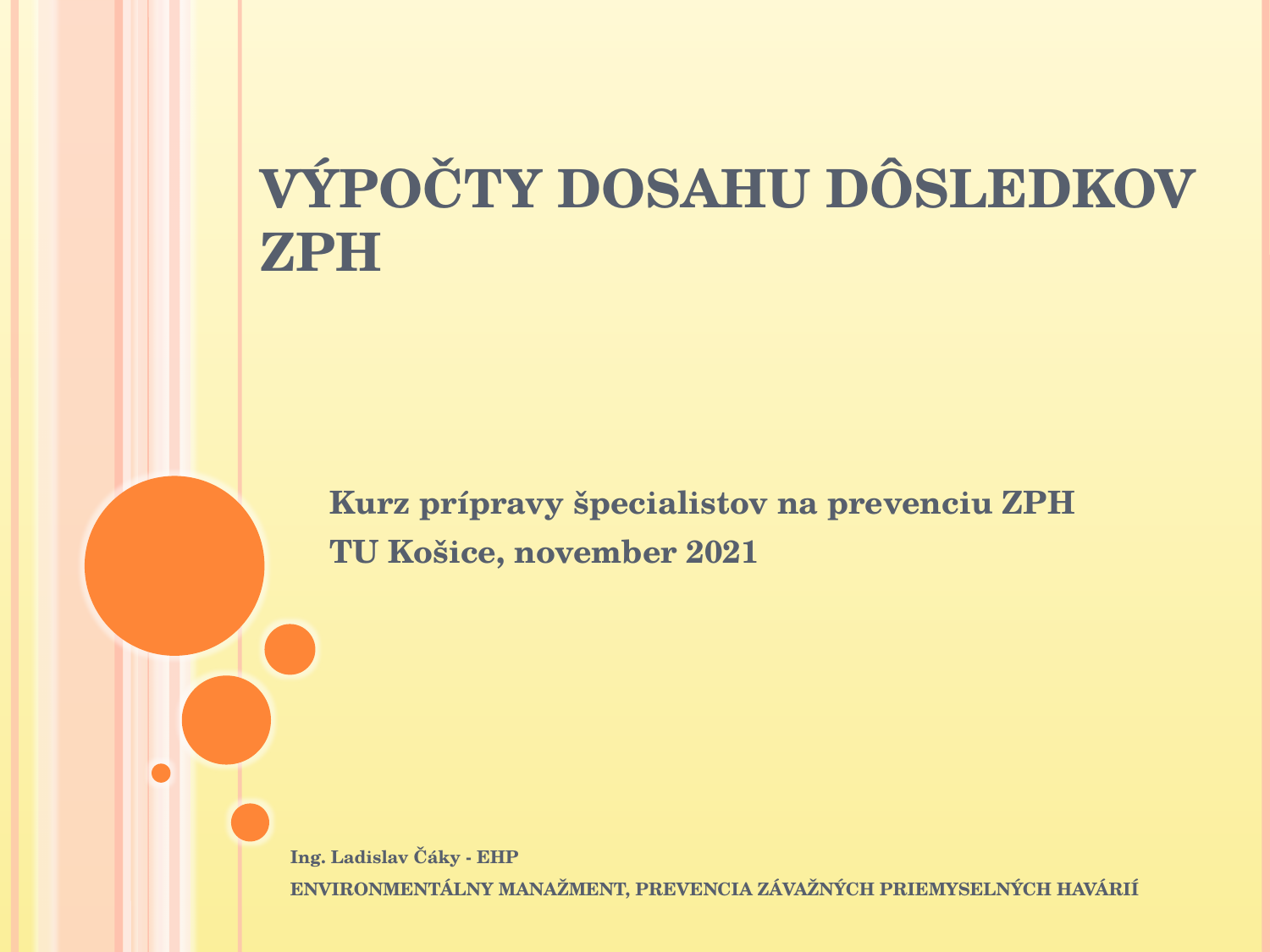

# Výpočty dosahu dôsledkov ZPH
Kurz prípravy špecialistov na prevenciu ZPH
TU Košice, november 2021
Ing. Ladislav Čáky - EHP
Environmentálny manaŽment, prevencia závažných priemyselných havárií